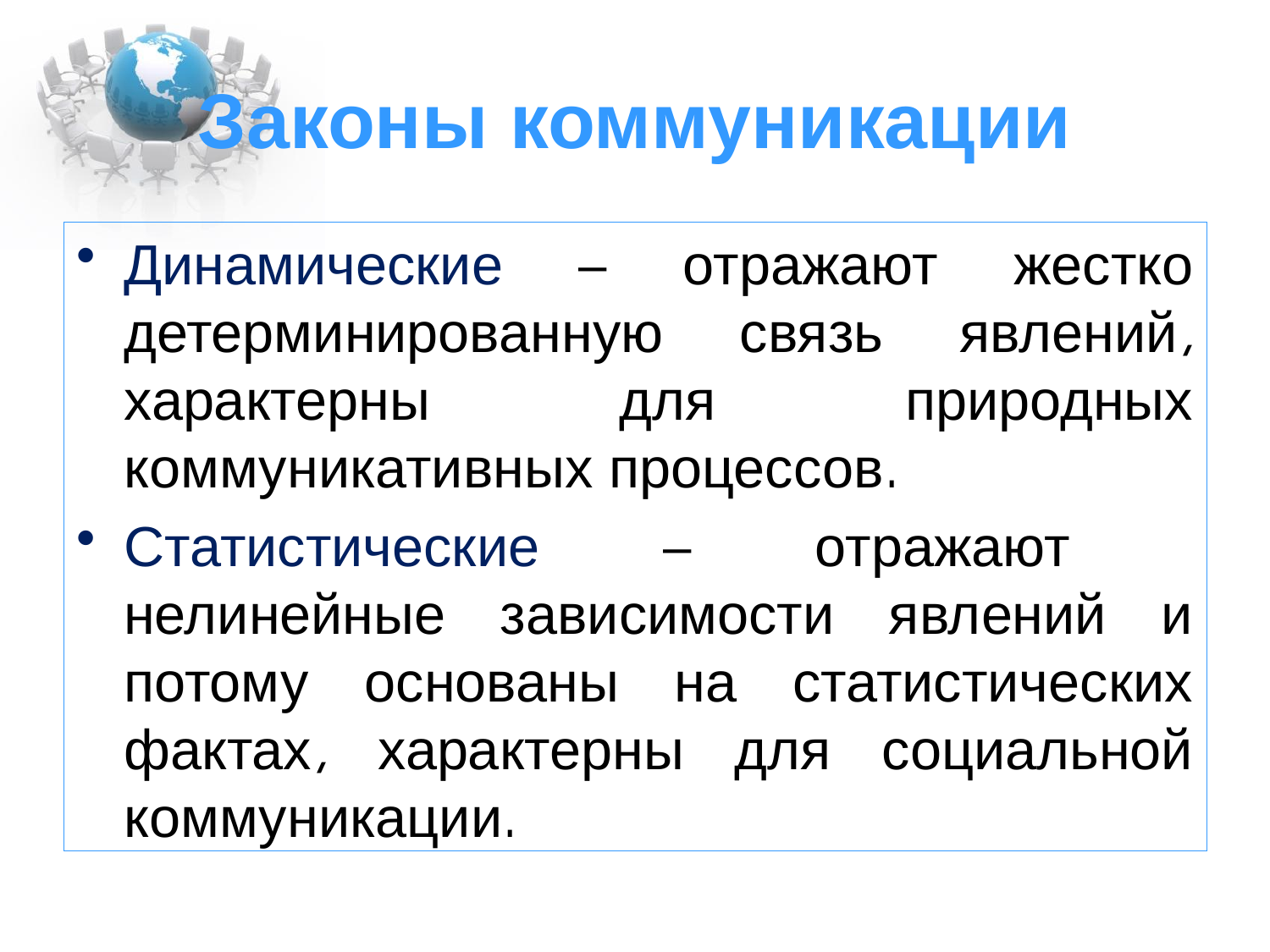

# Законы коммуникации
Динамические – отражают жестко детерминированную связь явлений, характерны для природных коммуникативных процессов.
Статистические – отражают  нелинейные зависимости явлений и потому основаны на статистических фактах, характерны для социальной коммуникации.